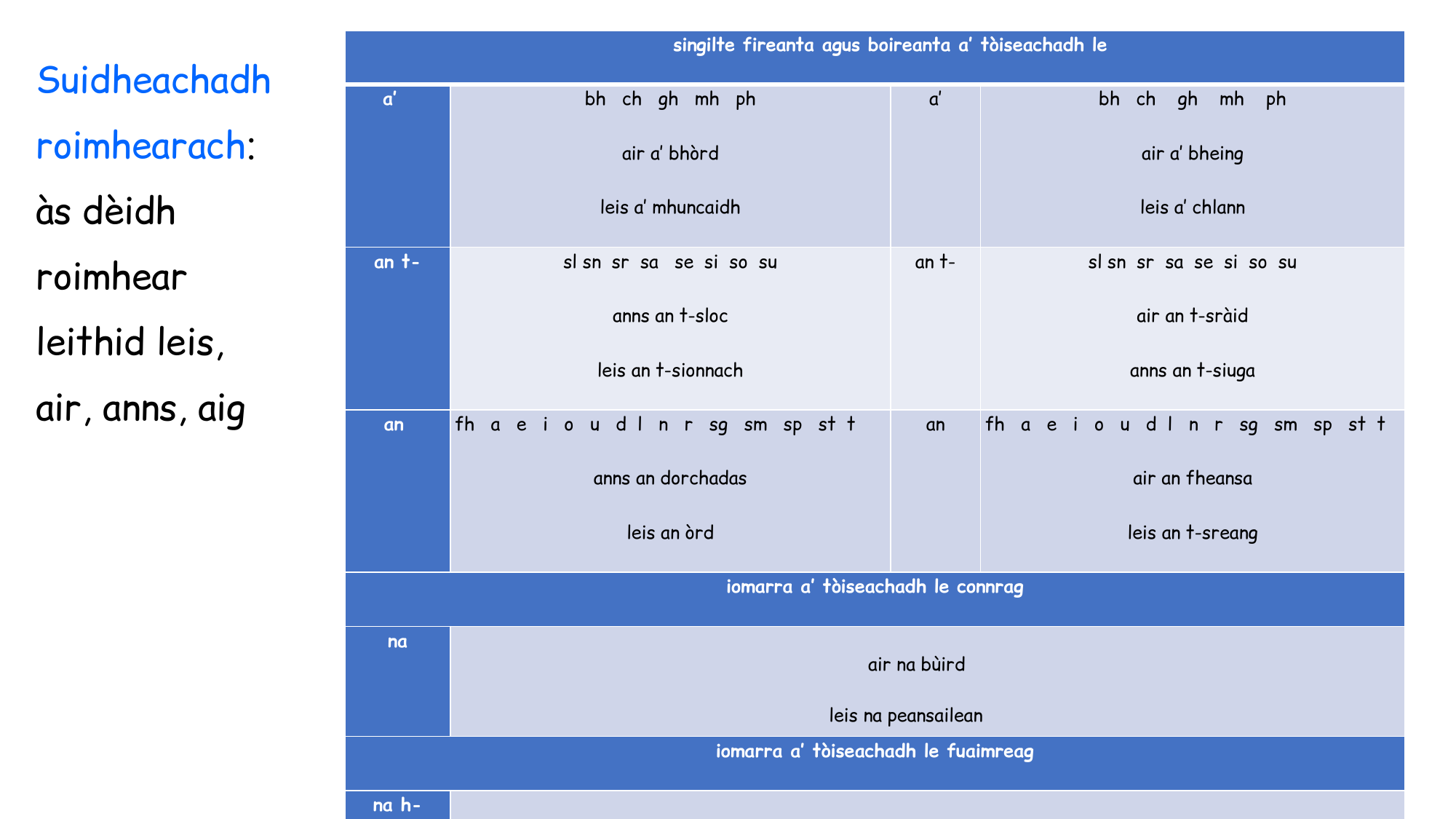

Suidheachadh roimhearach:   às dèidh roimhear leithid leis, air, anns, aig
| singilte fireanta agus boireanta a’ tòiseachadh le |  |  |  |
| --- | --- | --- | --- |
| a’ | bh ch gh mh ph   air a’ bhòrd   leis a’ mhuncaidh | a’ | bh ch gh mh ph   air a’ bheing   leis a’ chlann |
| an t- | sl sn sr sa se si so su   anns an t-sloc   leis an t-sionnach | an t- | sl sn sr sa se si so su   air an t-sràid   anns an t-siuga |
| an | fh a e i o u d l n r sg sm sp st t   anns an dorchadas   leis an òrd | an | fh a e i o u d l n r sg sm sp st t   air an fheansa   leis an t-sreang |
| iomarra a’ tòiseachadh le connrag |  |  |  |
| na | air na bùird leis na peansailean |  |  |
| iomarra a’ tòiseachadh le fuaimreag |  |  |  |
| na h- | leis na h-èisg aig na h-iseanan |  |  |